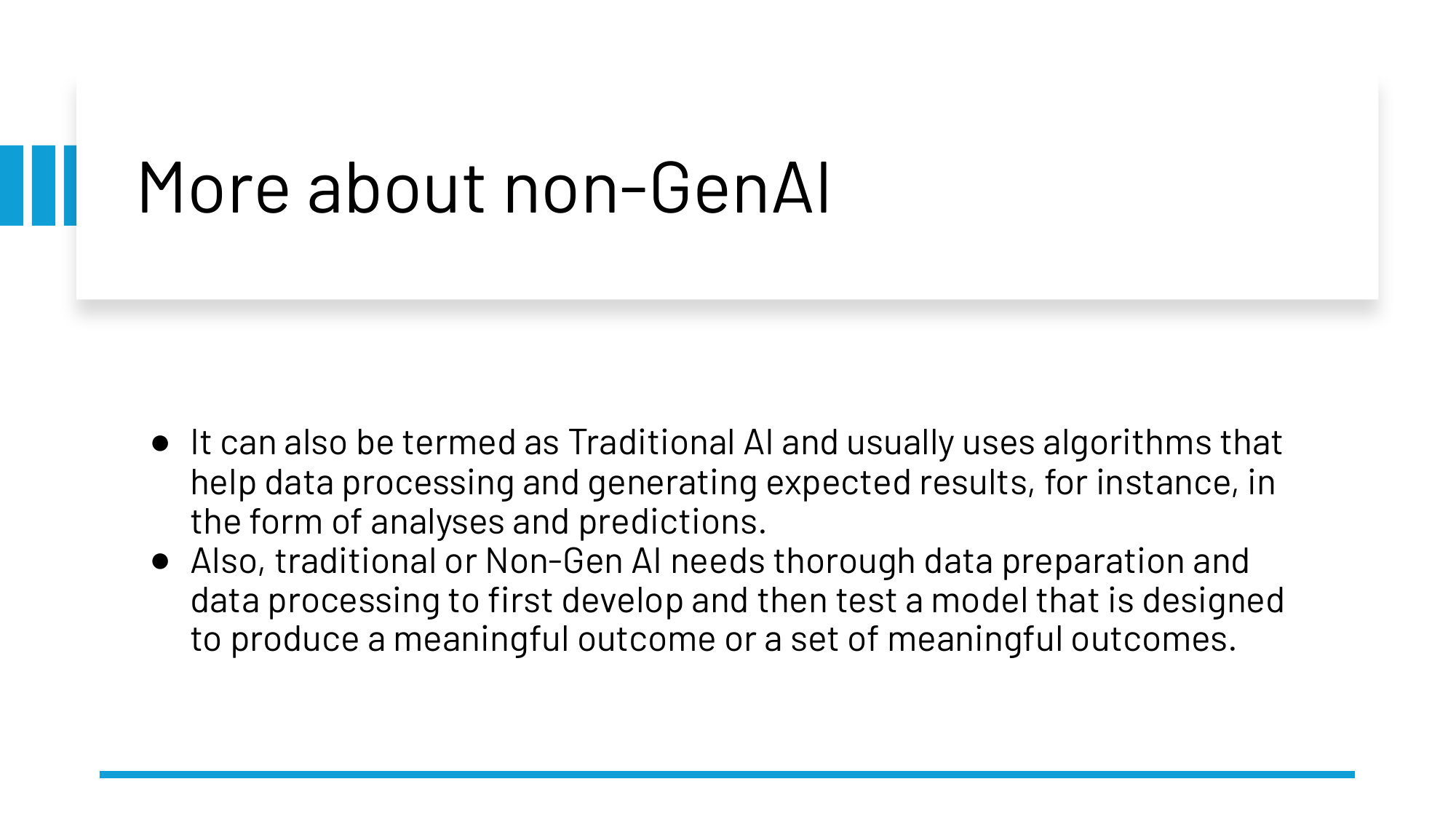

# More about non-GenAI

It can also be termed as Traditional AI and usually uses algorithms that help data processing and generating expected results, for instance, in the form of analyses and predictions.
Also, traditional or Non-Gen AI needs thorough data preparation and data processing to first develop and then test a model that is designed to produce a meaningful outcome or a set of meaningful outcomes.